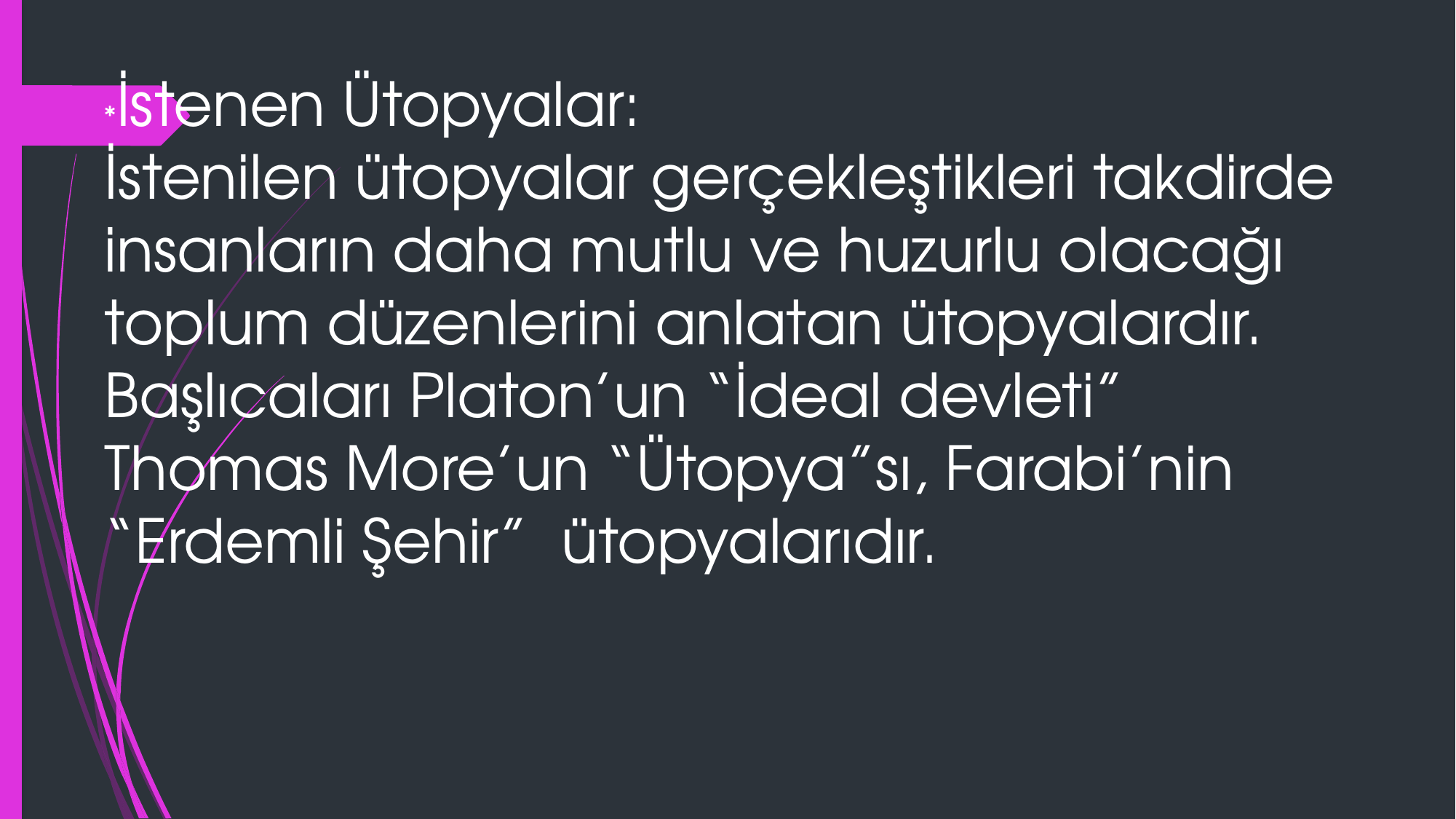

*İstenen Ütopyalar:
İstenilen ütopyalar gerçekleştikleri takdirde insanların daha mutlu ve huzurlu olacağı toplum düzenlerini anlatan ütopyalardır. Başlıcaları Platon’un “İdeal devleti” Thomas More’un “Ütopya”sı, Farabi’nin “Erdemli Şehir”  ütopyalarıdır.